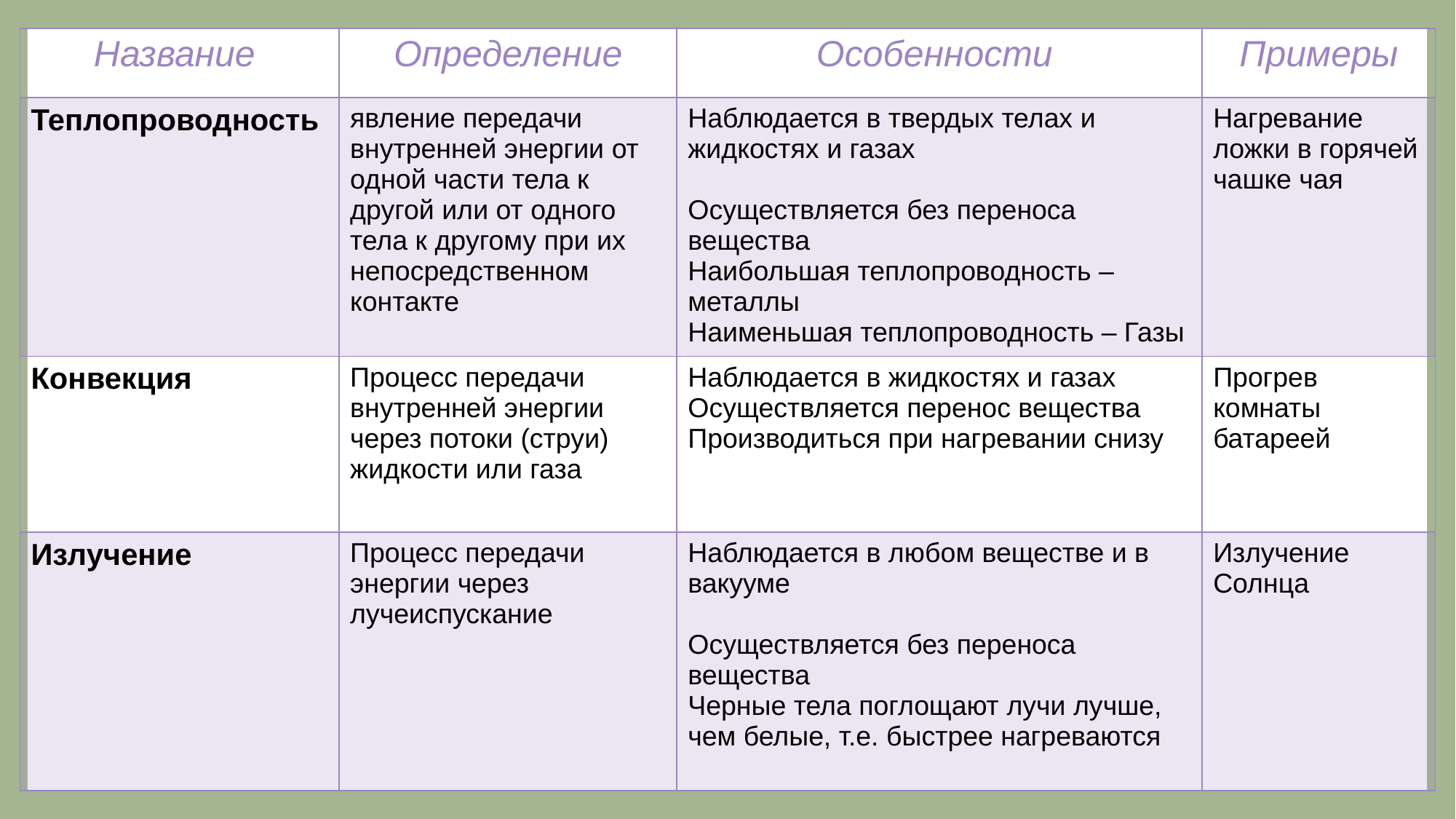

| Название | Определение | Особенности | Примеры |
| --- | --- | --- | --- |
| Теплопроводность | явление передачи внутренней энергии от одной части тела к другой или от одного тела к другому при их непосредственном контакте | Наблюдается в твердых телах и жидкостях и газах Осуществляется без переноса вещества Наибольшая теплопроводность – металлы Наименьшая теплопроводность – Газы | Нагревание ложки в горячей чашке чая |
| Конвекция | Процесс передачи внутренней энергии через потоки (струи) жидкости или газа | Наблюдается в жидкостях и газах Осуществляется перенос вещества Производиться при нагревании снизу | Прогрев комнаты батареей |
| Излучение | Процесс передачи энергии через лучеиспускание | Наблюдается в любом веществе и в вакууме Осуществляется без переноса вещества Черные тела поглощают лучи лучше, чем белые, т.е. быстрее нагреваются | Излучение Солнца |